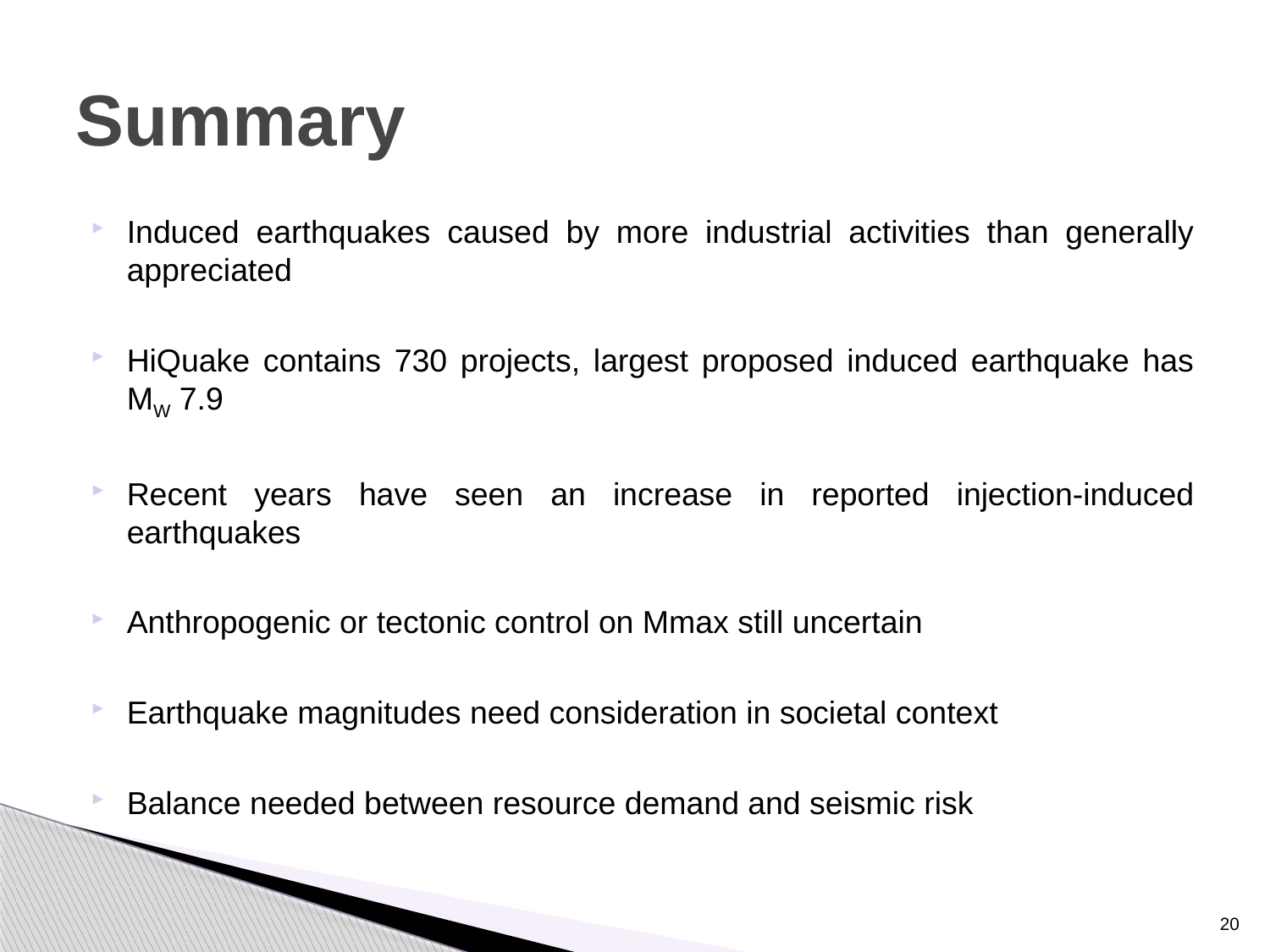

# Summary
Induced earthquakes caused by more industrial activities than generally appreciated

HiQuake contains 730 projects, largest proposed induced earthquake has MW 7.9

Recent years have seen an increase in reported injection-induced earthquakes

Anthropogenic or tectonic control on Mmax still uncertain

Earthquake magnitudes need consideration in societal context

Balance needed between resource demand and seismic risk

20